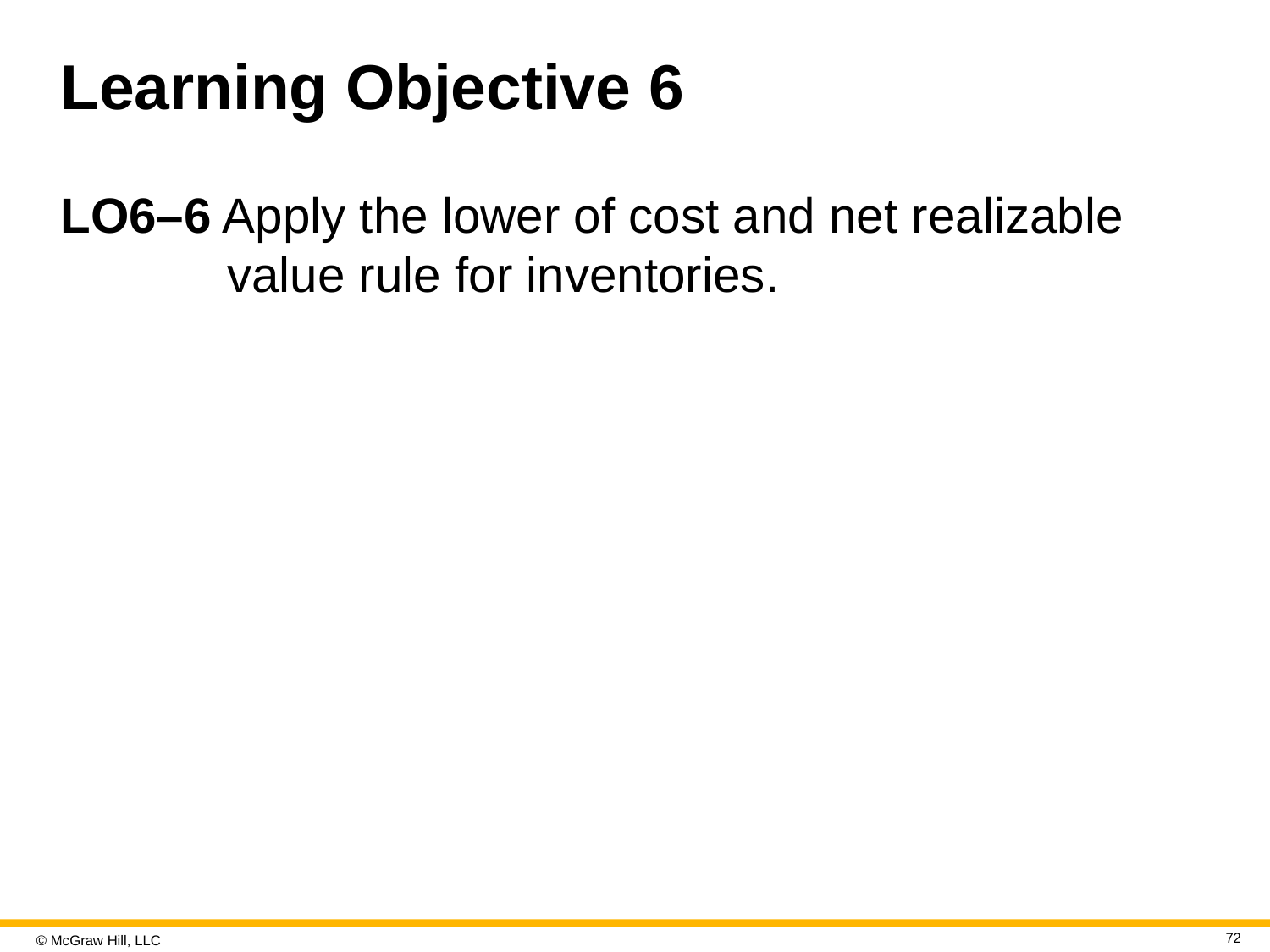

# Learning Objective 6
L O6–6 Apply the lower of cost and net realizable value rule for inventories.
72